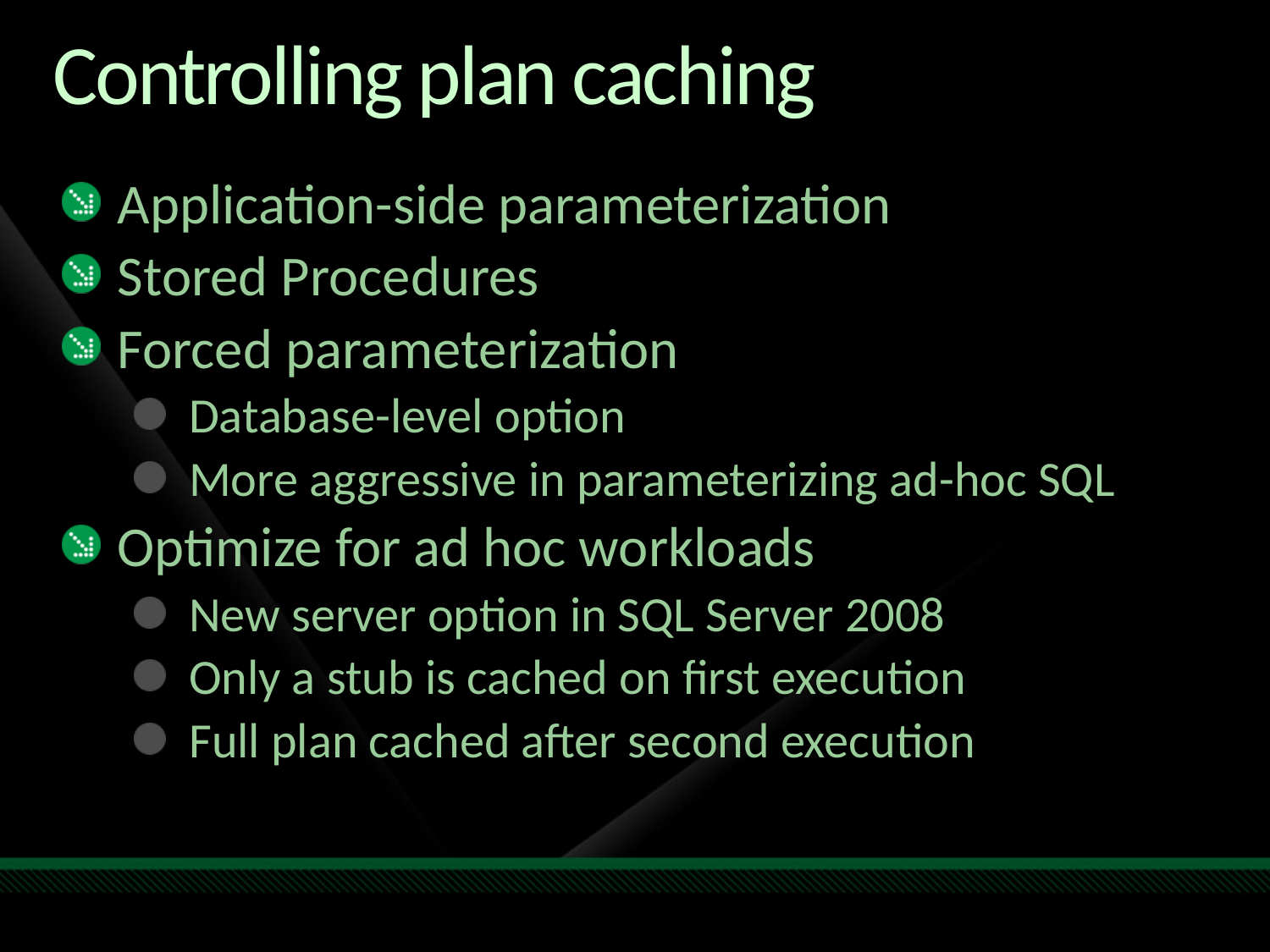

# Controlling plan caching
Application-side parameterization
Stored Procedures
Forced parameterization
Database-level option
More aggressive in parameterizing ad-hoc SQL
Optimize for ad hoc workloads
New server option in SQL Server 2008
Only a stub is cached on first execution
Full plan cached after second execution